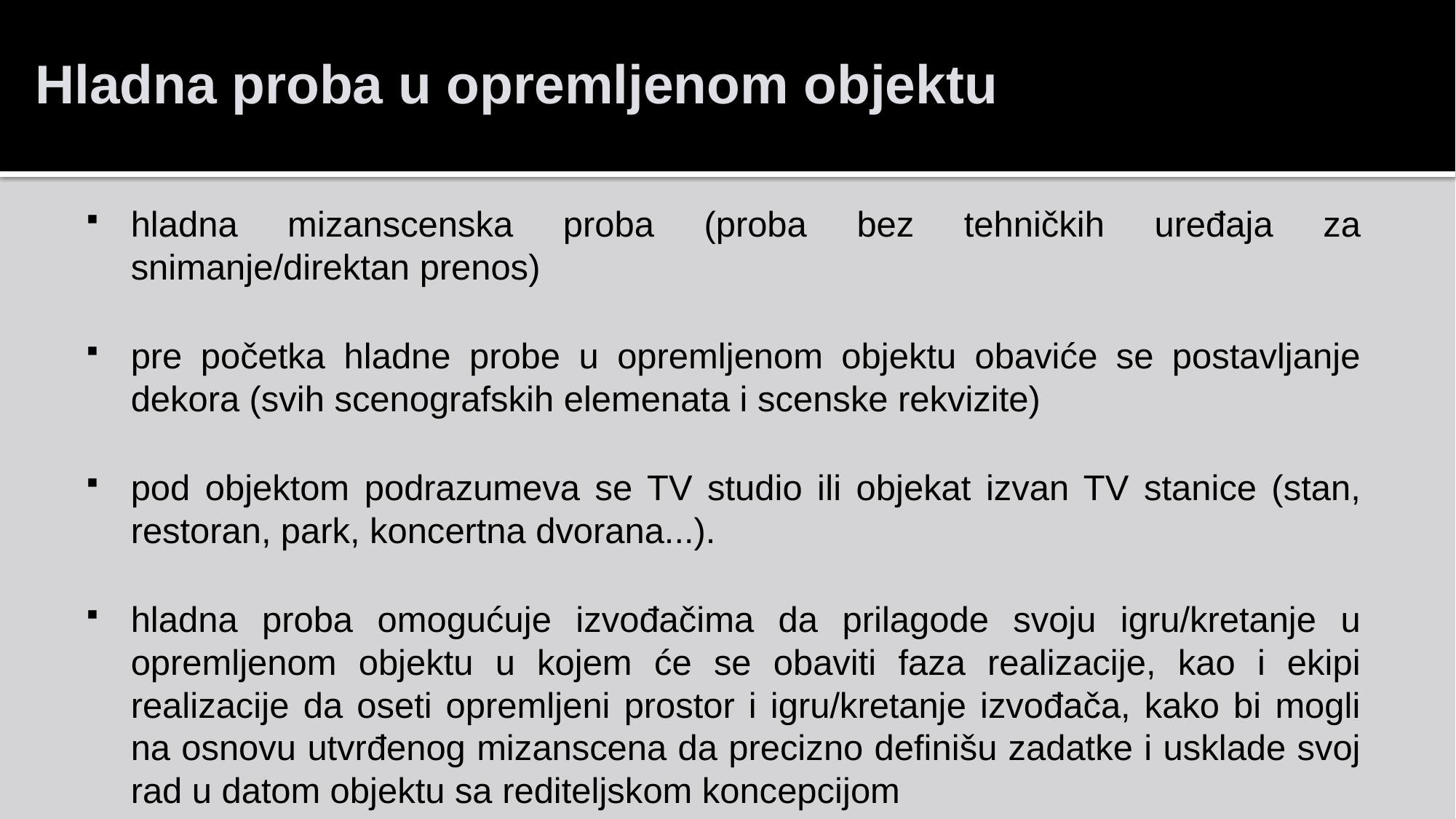

Hladna proba u opremljenom objektu

hladna mizanscenska proba (proba bez tehničkih uređaja za snimanje/direktan prenos)

pre početka hladne probe u opremljenom objektu obaviće se postavljanje dekora (svih scenografskih elemenata i scenske rekvizite)

pod objektom podrazumeva se TV studio ili objekat izvan TV stanice (stan, restoran, park, koncertna dvorana...).

hladna proba omogućuje izvođačima da prilagode svoju igru/kretanje u opremljenom objektu u kojem će se obaviti faza realizacije, kao i ekipi realizacije da oseti opremljeni prostor i igru/kretanje izvođača, kako bi mogli na osnovu utvrđenog mizanscena da precizno definišu zadatke i usklade svoj rad u datom objektu sa rediteljskom koncepcijom